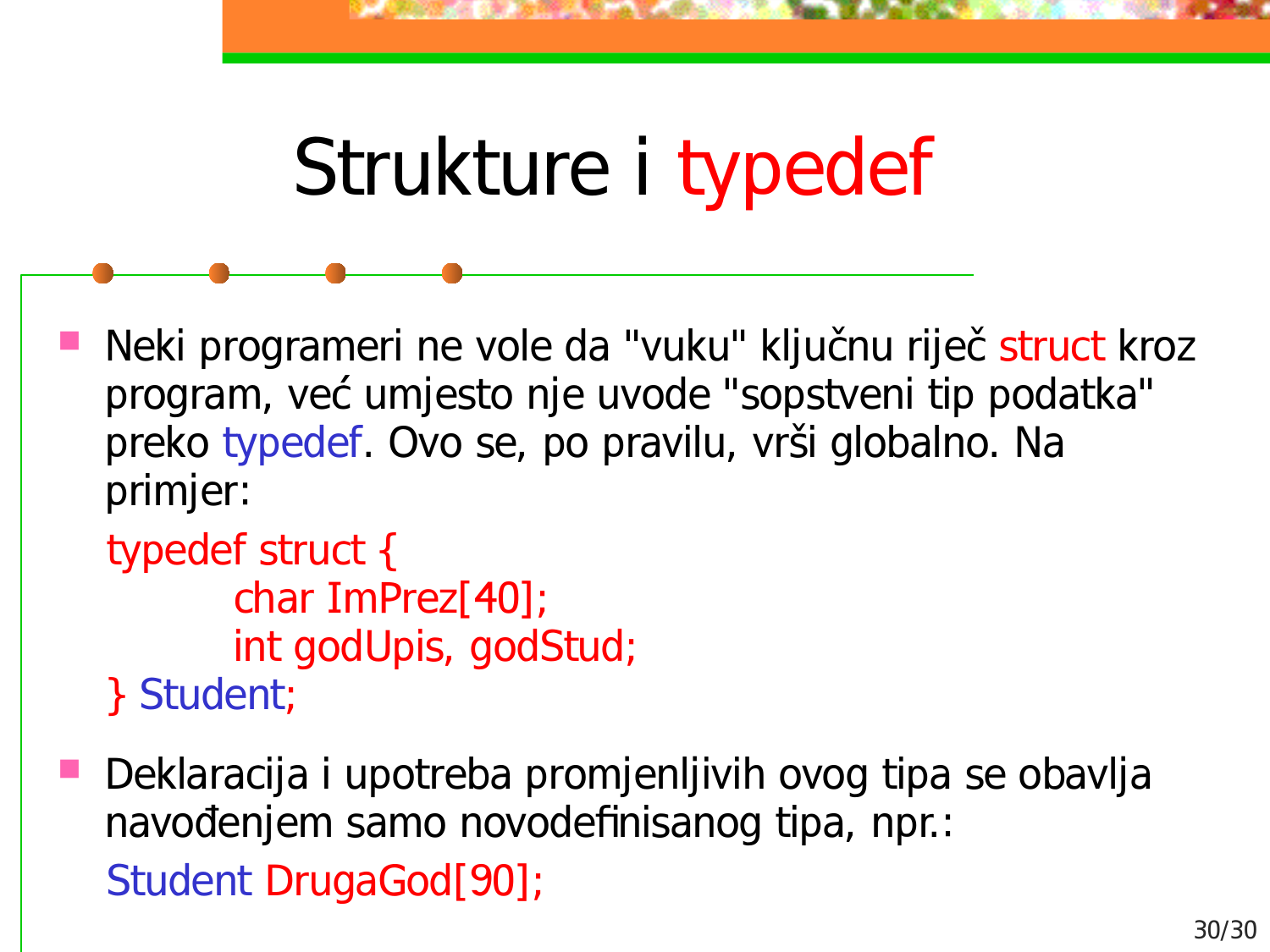

# Strukture i typedef
Neki programeri ne vole da "vuku" ključnu riječ struct kroz program, već umjesto nje uvode "sopstveni tip podatka" preko typedef. Ovo se, po pravilu, vrši globalno. Na primjer:
typedef struct {
	char ImPrez[40];
	int godUpis, godStud;
} Student;
Deklaracija i upotreba promjenljivih ovog tipa se obavlja navođenjem samo novodefinisanog tipa, npr.:
Student DrugaGod[90];
30/30